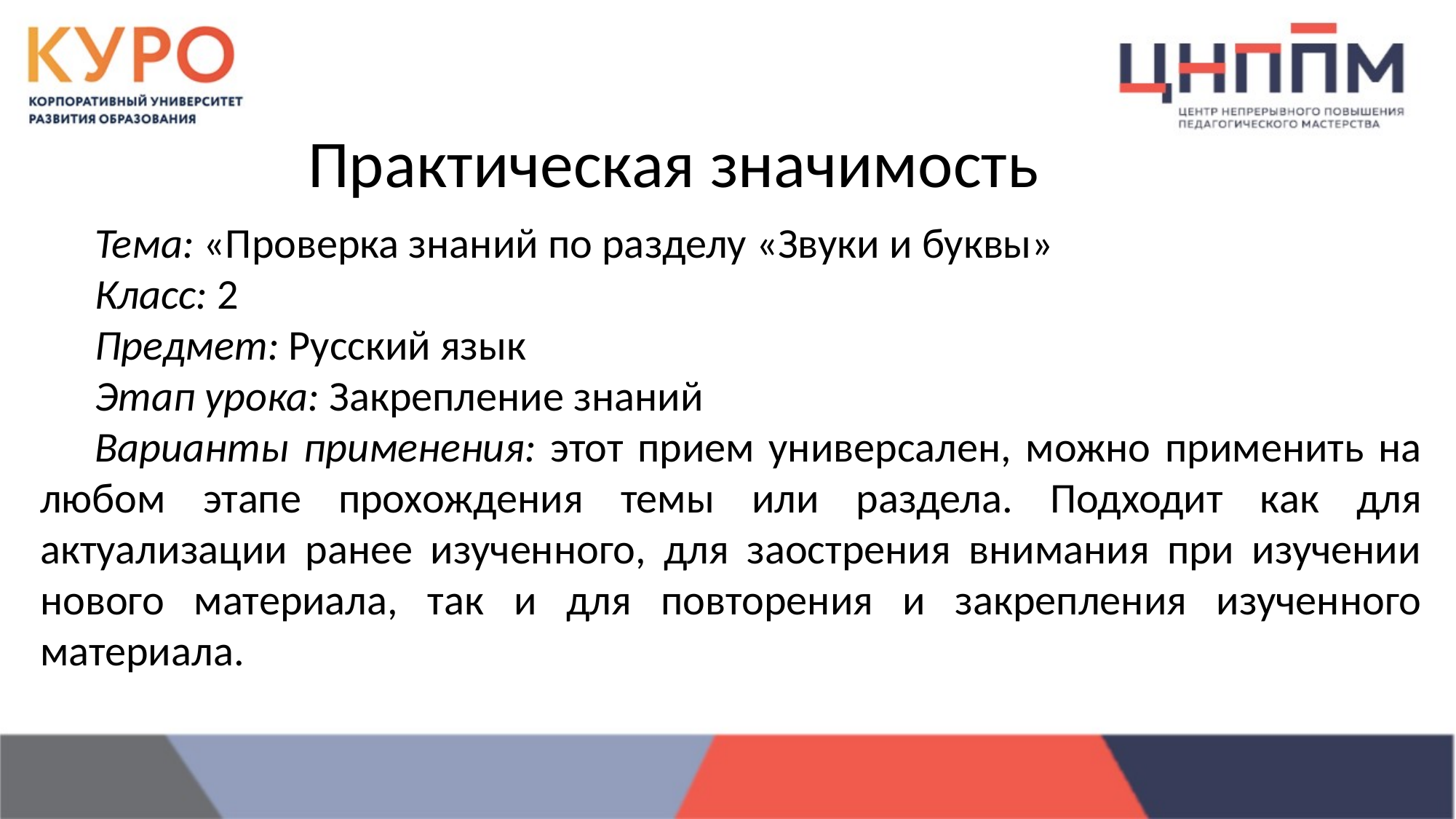

Практическая значимость
Тема: «Проверка знаний по разделу «Звуки и буквы»
Класс: 2
Предмет: Русский язык
Этап урока: Закрепление знаний
Варианты применения: этот прием универсален, можно применить на любом этапе прохождения темы или раздела. Подходит как для актуализации ранее изученного, для заострения внимания при изучении нового материала, так и для повторения и закрепления изученного материала.